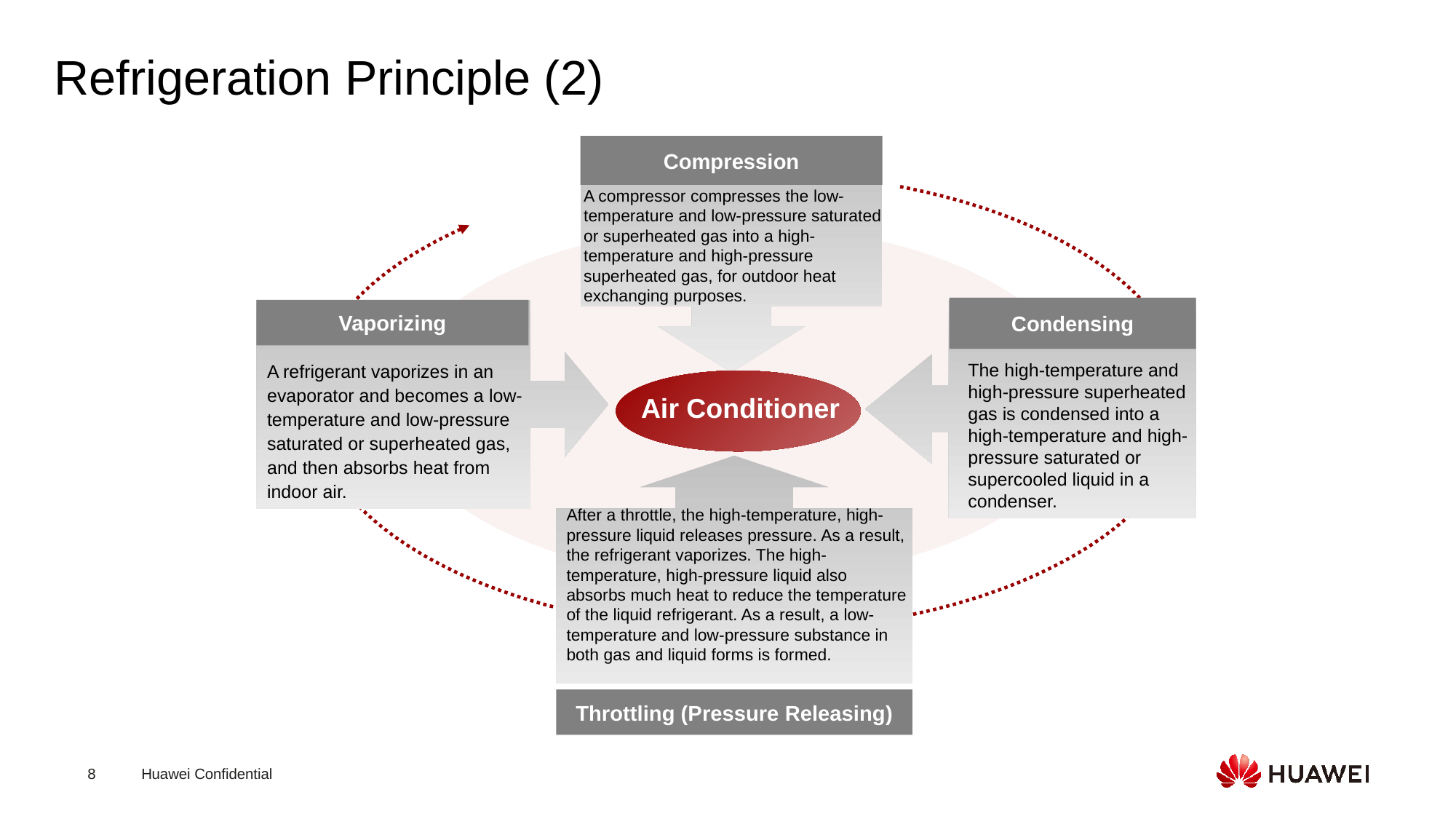

# Refrigeration Principle (2)

Compression
A compressor compresses the low-temperature and low-pressure saturated or superheated gas into a high-temperature and high-pressure superheated gas, for outdoor heat exchanging purposes.

Condensing

Vaporizing

A refrigerant vaporizes in an evaporator and becomes a low-temperature and low-pressure saturated or superheated gas, and then absorbs heat from indoor air.
The high-temperature and high-pressure superheated gas is condensed into a high-temperature and high-pressure saturated or supercooled liquid in a condenser.

Air Conditioner

After a throttle, the high-temperature, high-pressure liquid releases pressure. As a result, the refrigerant vaporizes. The high-temperature, high-pressure liquid also absorbs much heat to reduce the temperature of the liquid refrigerant. As a result, a low-temperature and low-pressure substance in both gas and liquid forms is formed.
Throttling (Pressure Releasing)